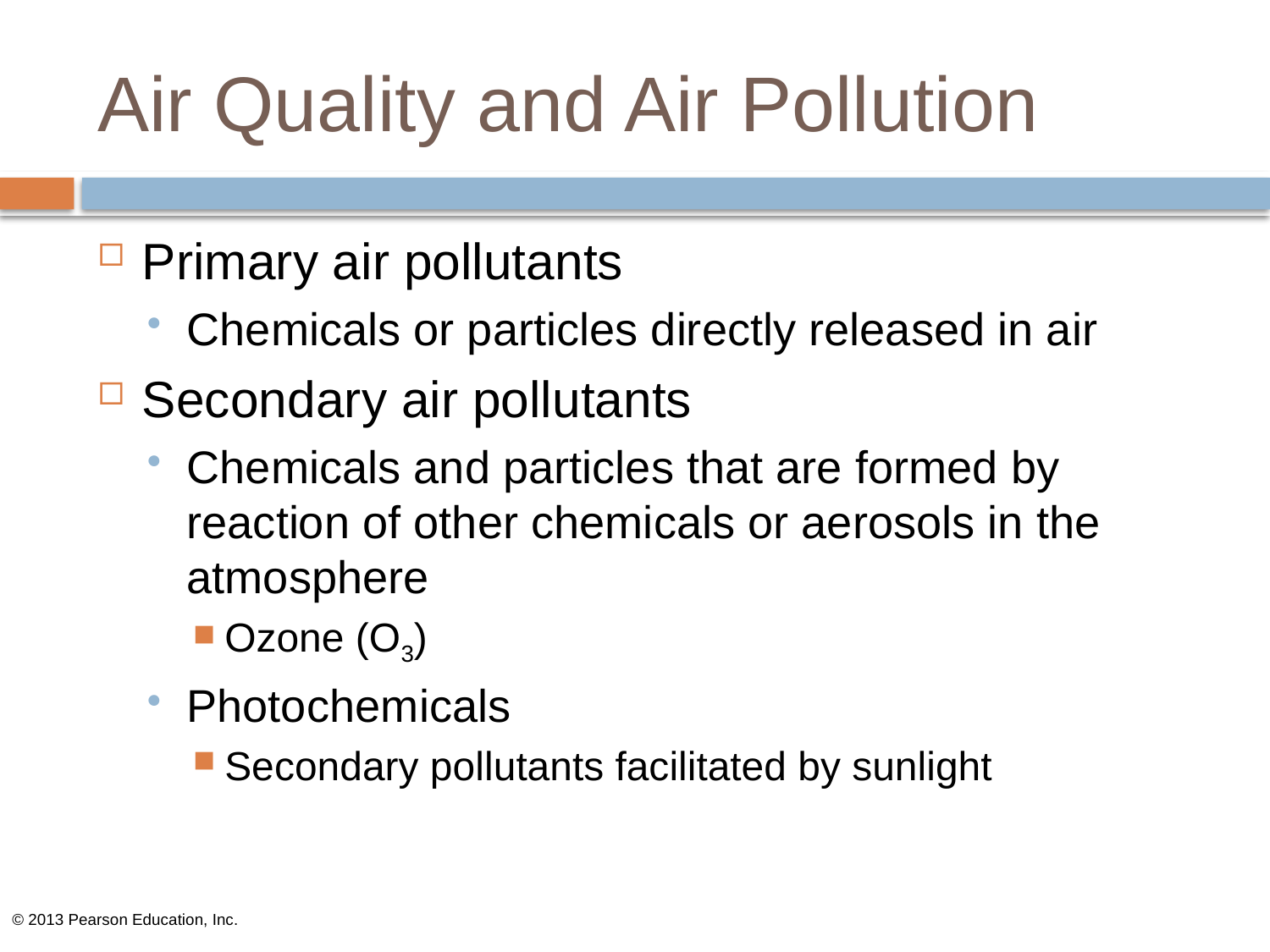

# Air Quality and Air Pollution
Primary air pollutants
Chemicals or particles directly released in air
Secondary air pollutants
Chemicals and particles that are formed by reaction of other chemicals or aerosols in the atmosphere
Ozone (O3)
Photochemicals
Secondary pollutants facilitated by sunlight